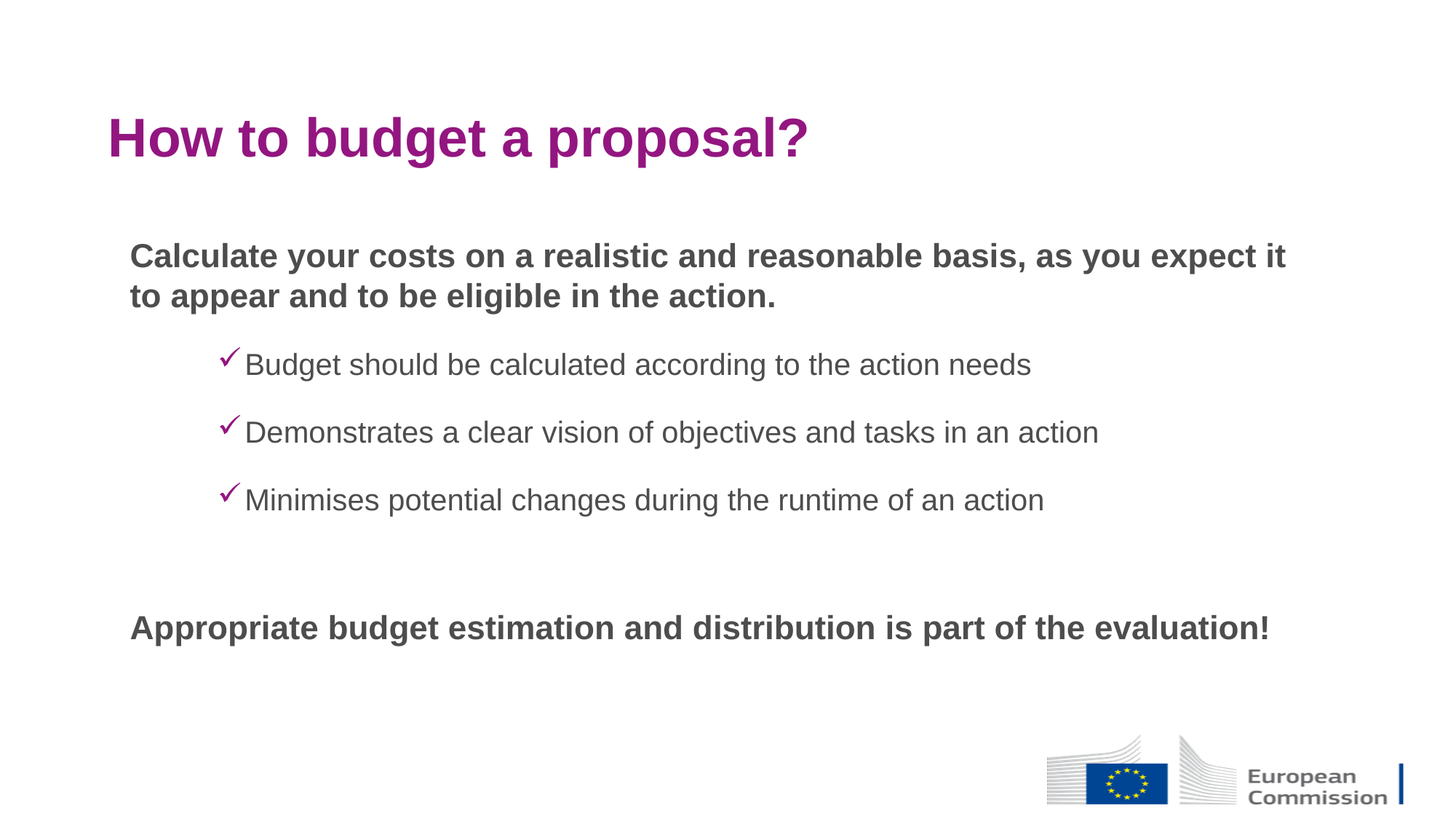

# How to budget a proposal?
Calculate your costs on a realistic and reasonable basis, as you expect it to appear and to be eligible in the action.
Budget should be calculated according to the action needs
Demonstrates a clear vision of objectives and tasks in an action
Minimises potential changes during the runtime of an action

Appropriate budget estimation and distribution is part of the evaluation!